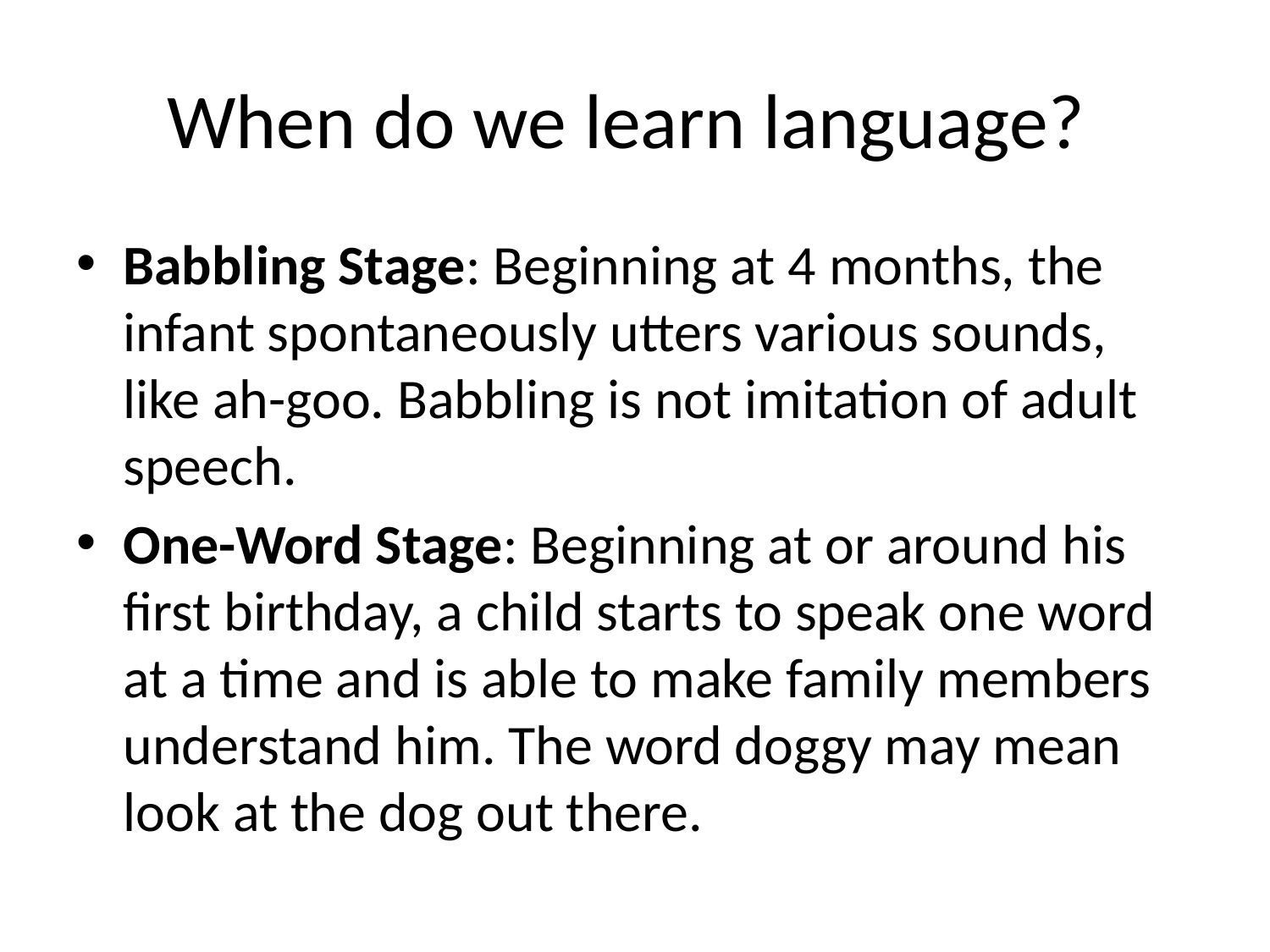

# When do we learn language?
Babbling Stage: Beginning at 4 months, the infant spontaneously utters various sounds, like ah-goo. Babbling is not imitation of adult speech.
One-Word Stage: Beginning at or around his first birthday, a child starts to speak one word at a time and is able to make family members understand him. The word doggy may mean look at the dog out there.